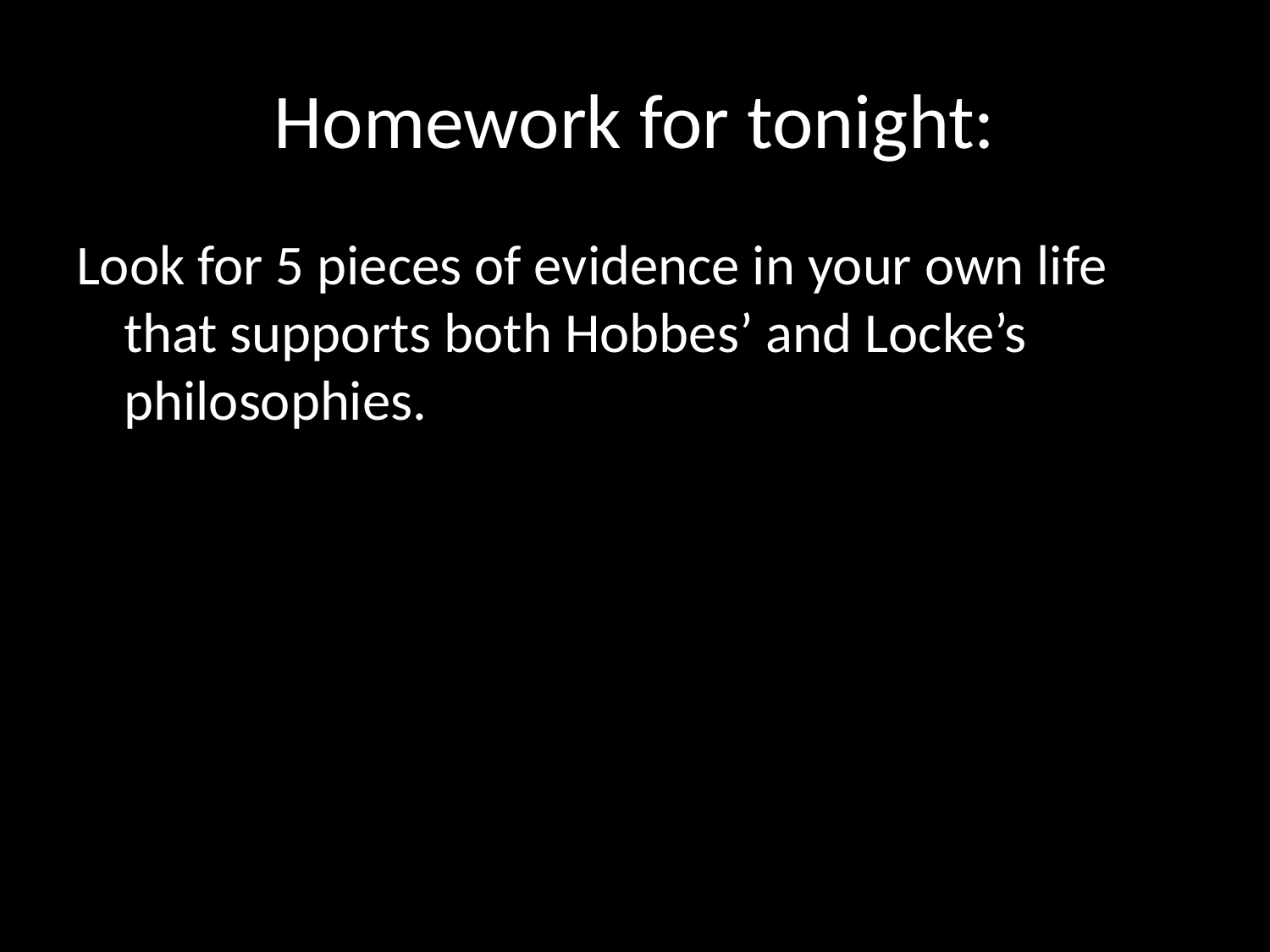

# Homework for tonight:
Look for 5 pieces of evidence in your own life that supports both Hobbes’ and Locke’s philosophies.